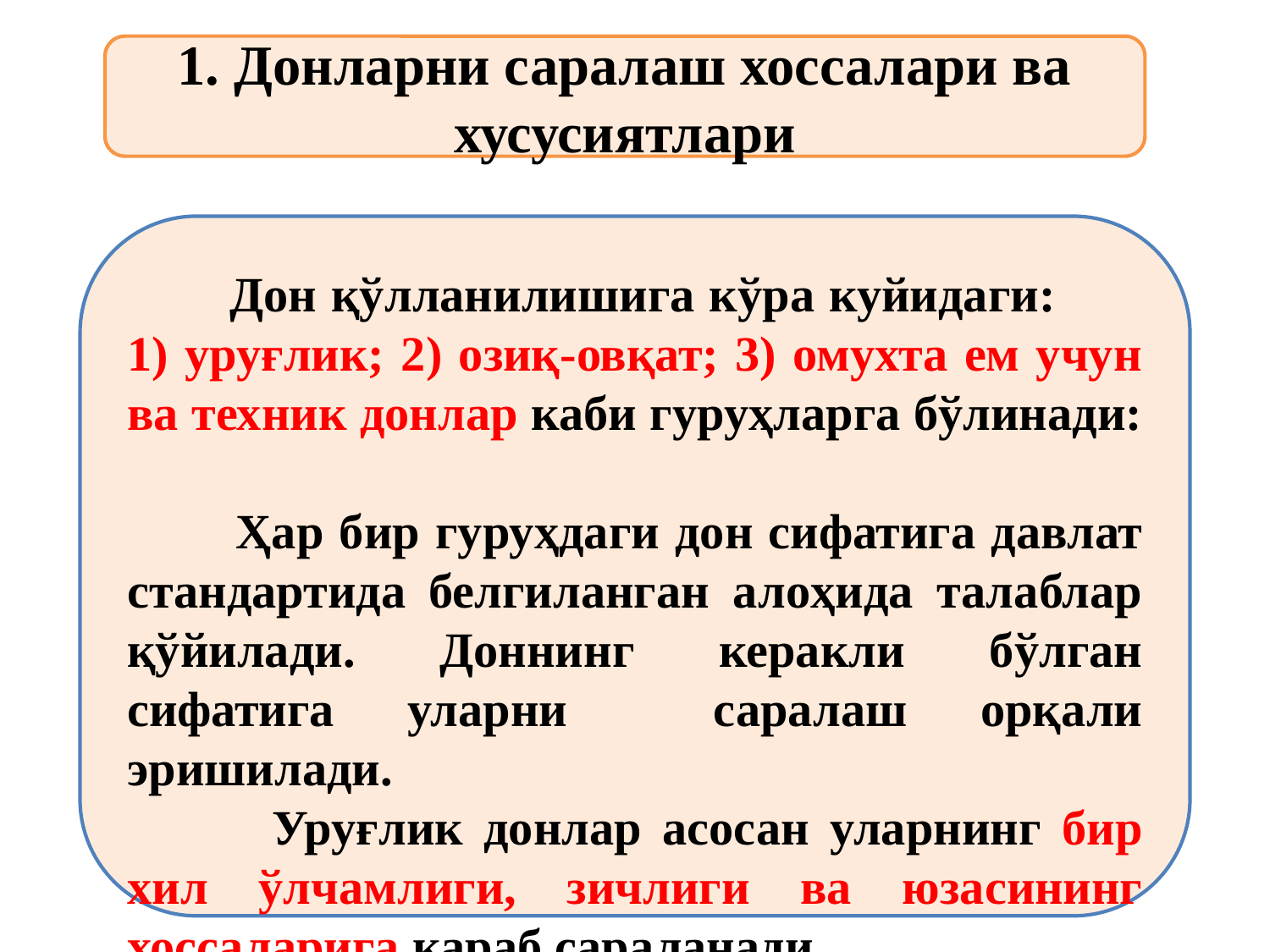

1. Донларни саралаш хоссалари ва хусусиятлари

        Дон қўлланилишига кўра куйидаги:       1) уруғлик; 2) озиқ-овқат; 3) омухта ем учун ва техник донлар каби гуруҳларга бўлинади:
       Ҳар бир гуруҳдаги дон сифатига давлат стандартида белгиланган алоҳида талаблар қўйилади. Доннинг керакли бўлган сифатига уларни  саралаш орқали эришилади.
       Уруғлик донлар асосан уларнинг бир хил ўлчамлиги, зичлиги ва юзасининг хоссаларига қараб сараланади.